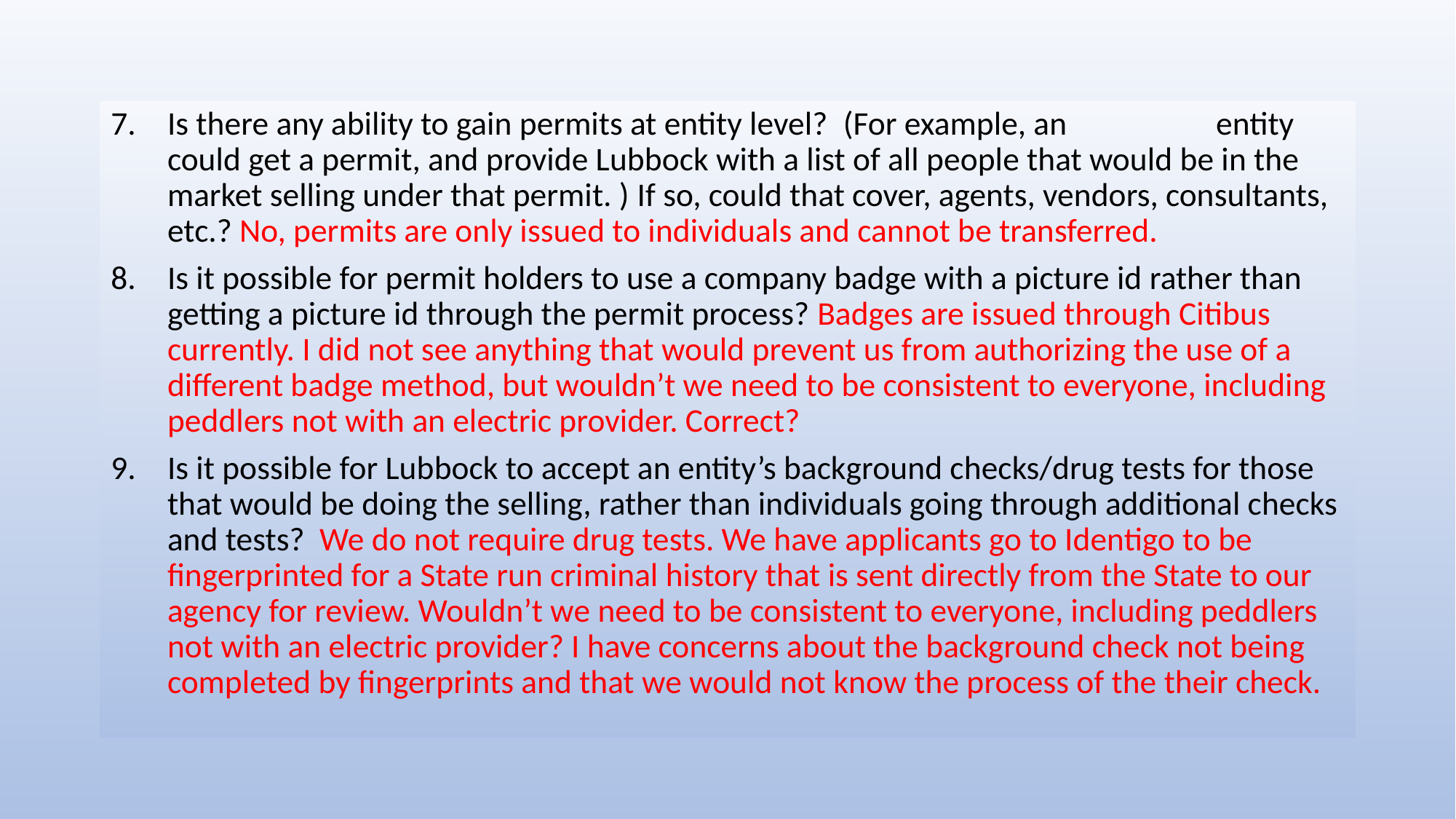

Is there any ability to gain permits at entity level?  (For example, an                    entity could get a permit, and provide Lubbock with a list of all people that would be in the market selling under that permit. ) If so, could that cover, agents, vendors, consultants, etc.? No, permits are only issued to individuals and cannot be transferred.
Is it possible for permit holders to use a company badge with a picture id rather than getting a picture id through the permit process? Badges are issued through Citibus currently. I did not see anything that would prevent us from authorizing the use of a different badge method, but wouldn’t we need to be consistent to everyone, including peddlers not with an electric provider. Correct?
Is it possible for Lubbock to accept an entity’s background checks/drug tests for those that would be doing the selling, rather than individuals going through additional checks and tests?  We do not require drug tests. We have applicants go to Identigo to be fingerprinted for a State run criminal history that is sent directly from the State to our agency for review. Wouldn’t we need to be consistent to everyone, including peddlers not with an electric provider? I have concerns about the background check not being completed by fingerprints and that we would not know the process of the their check.